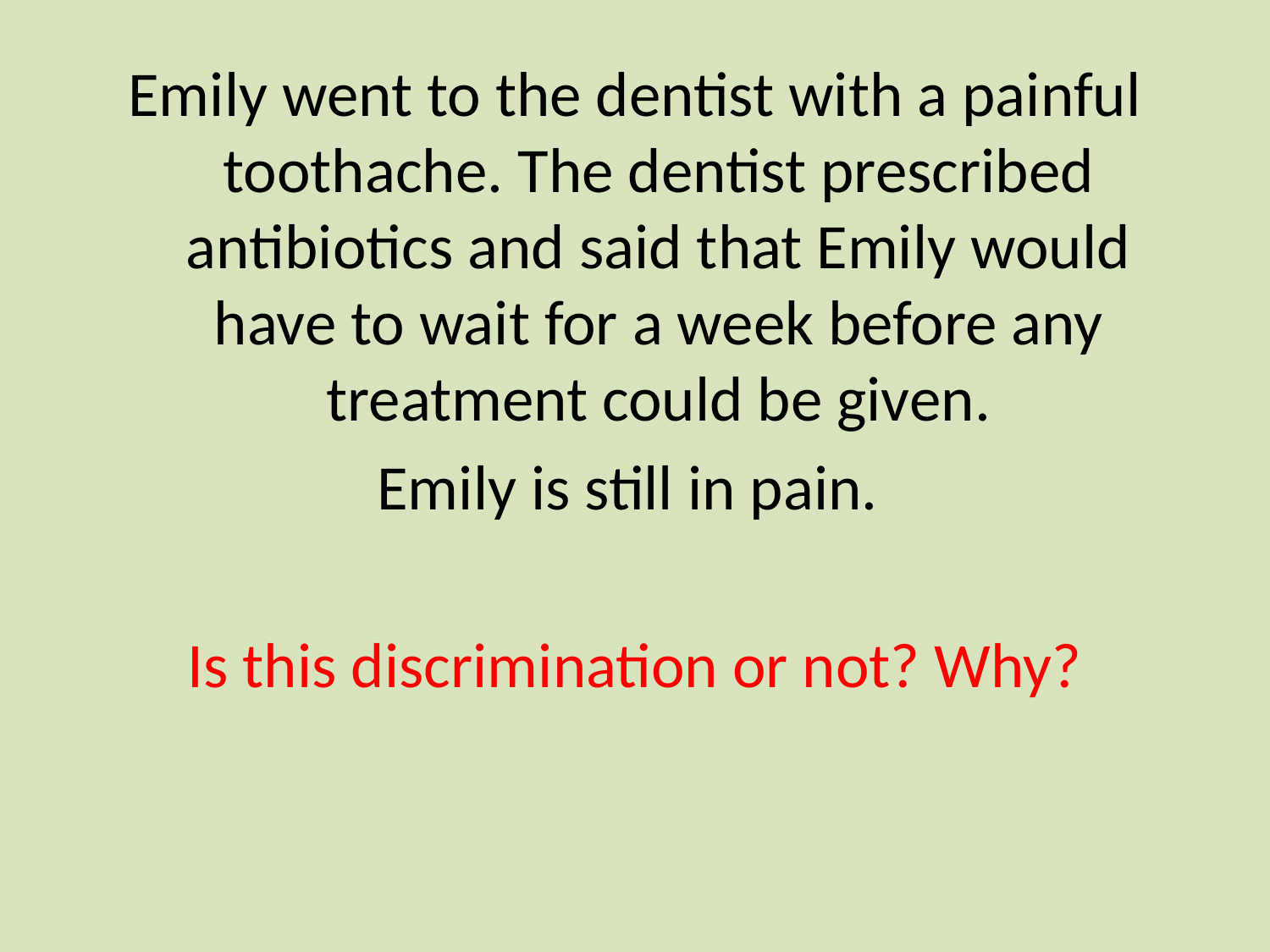

Emily went to the dentist with a painful toothache. The dentist prescribed antibiotics and said that Emily would have to wait for a week before any treatment could be given.
Emily is still in pain.

Is this discrimination or not? Why?